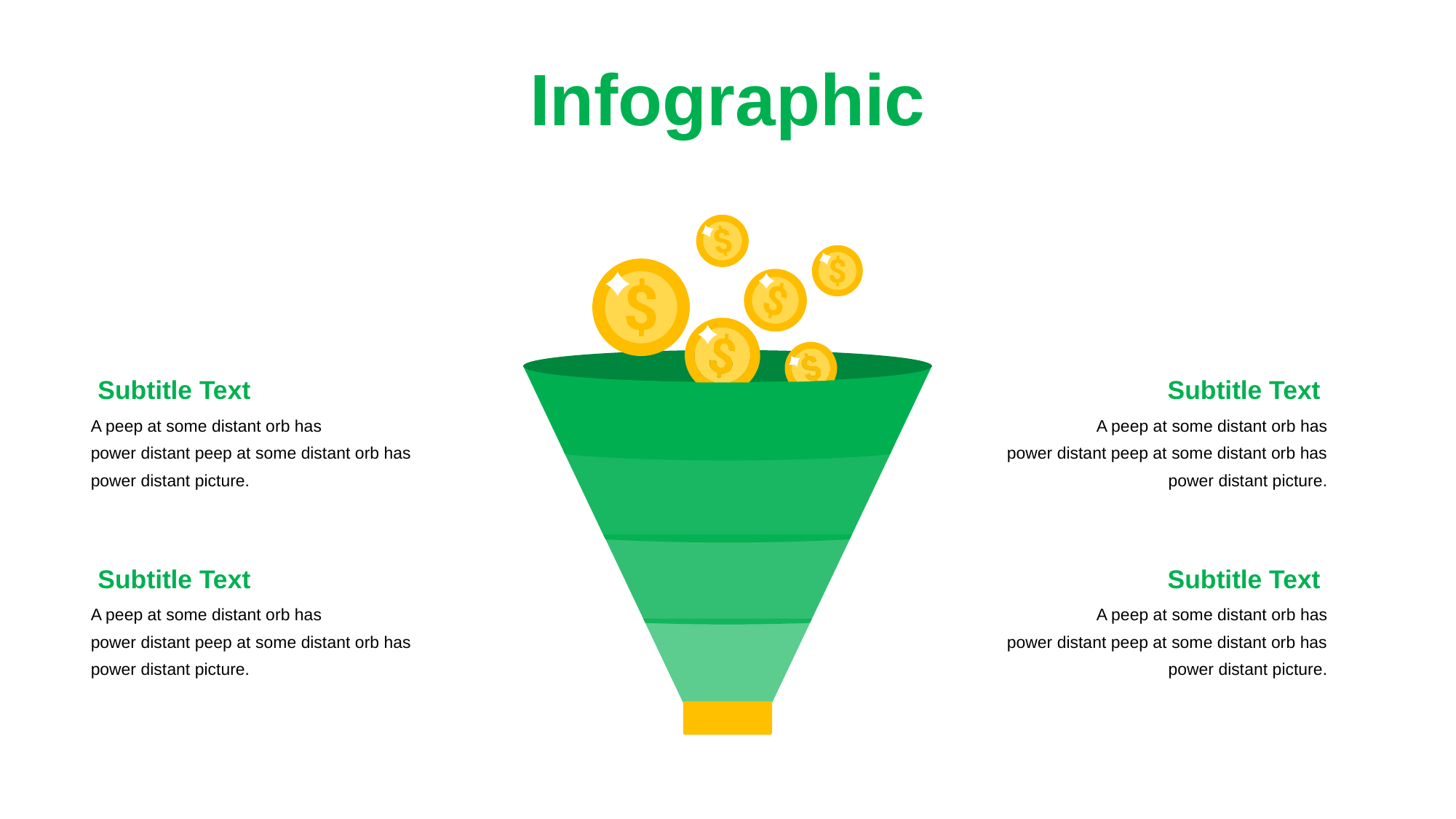

Infographic

Subtitle Text
Subtitle Text
A peep at some distant orb has
power distant peep at some distant orb has power distant picture.
A peep at some distant orb has
power distant peep at some distant orb has power distant picture.
Subtitle Text
Subtitle Text
A peep at some distant orb has
power distant peep at some distant orb has power distant picture.
A peep at some distant orb has
power distant peep at some distant orb has power distant picture.